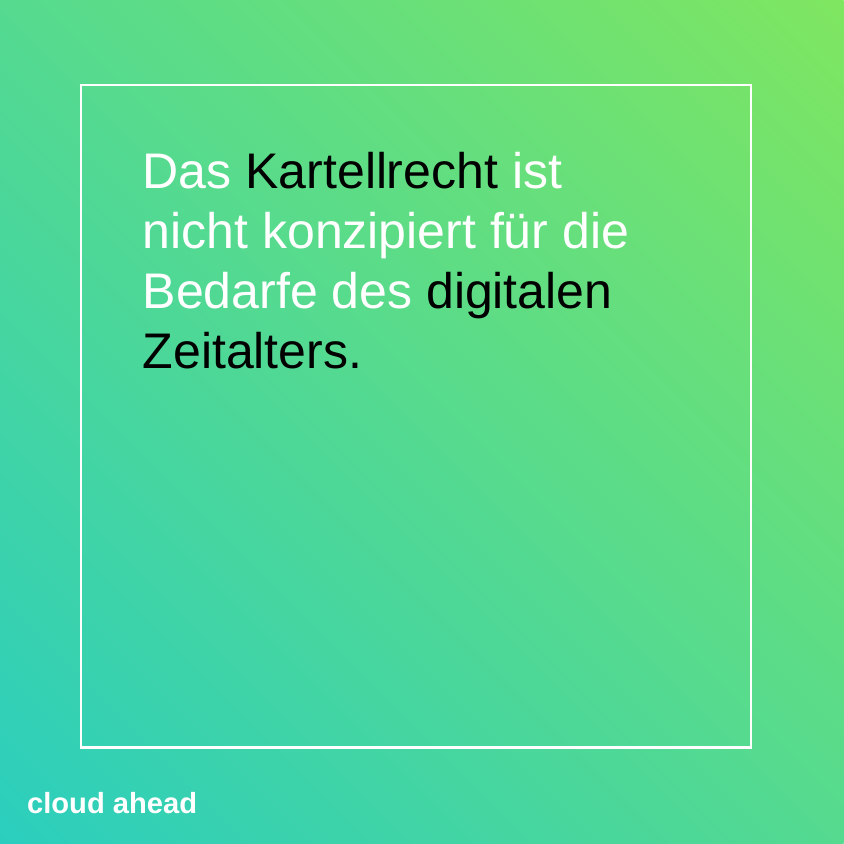

Das Kartellrecht ist nicht konzipiert für die Bedarfe des digitalen Zeitalters.